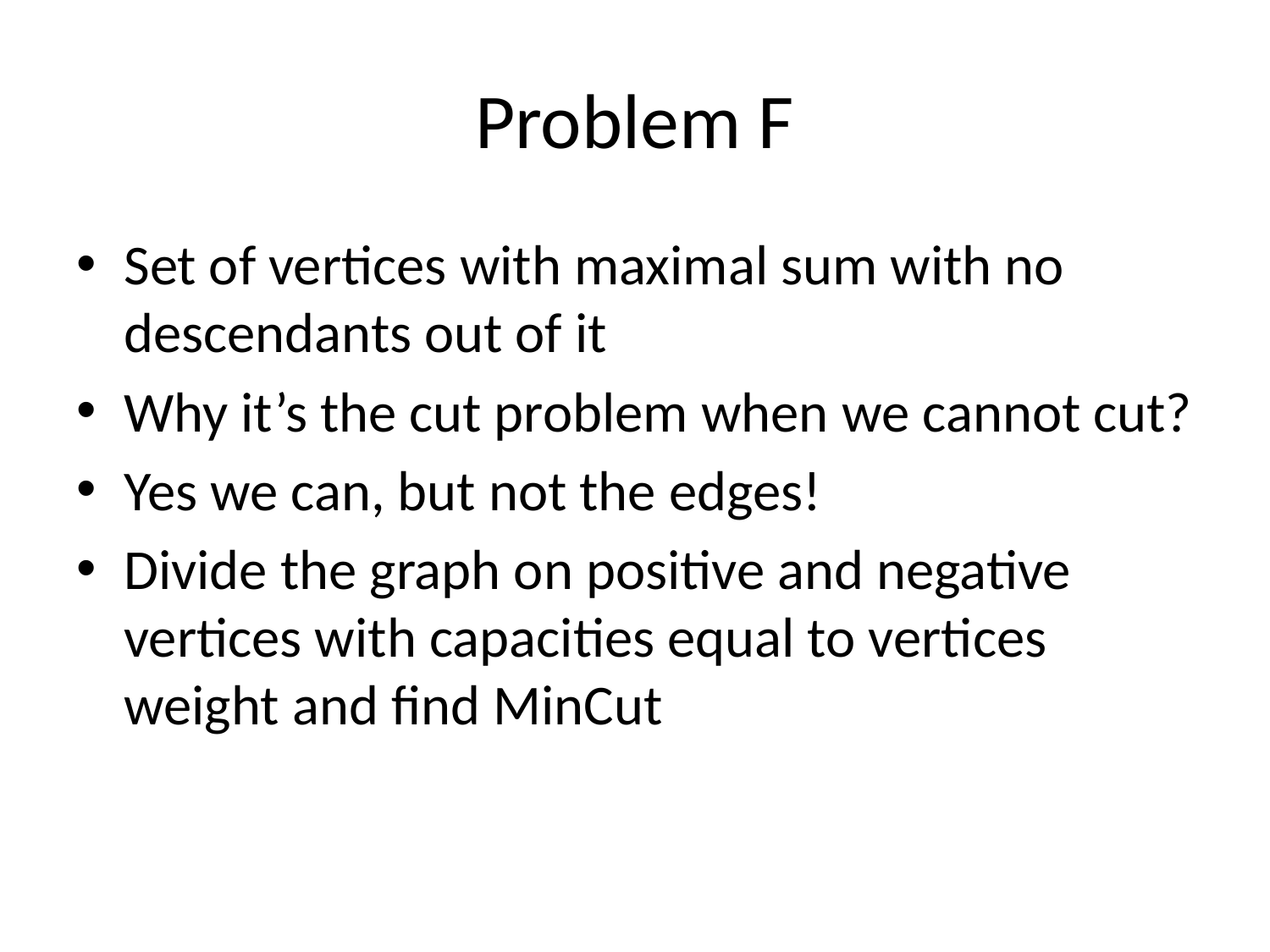

# Problem F
Set of vertices with maximal sum with no descendants out of it
Why it’s the cut problem when we cannot cut?
Yes we can, but not the edges!
Divide the graph on positive and negative vertices with capacities equal to vertices weight and find MinCut